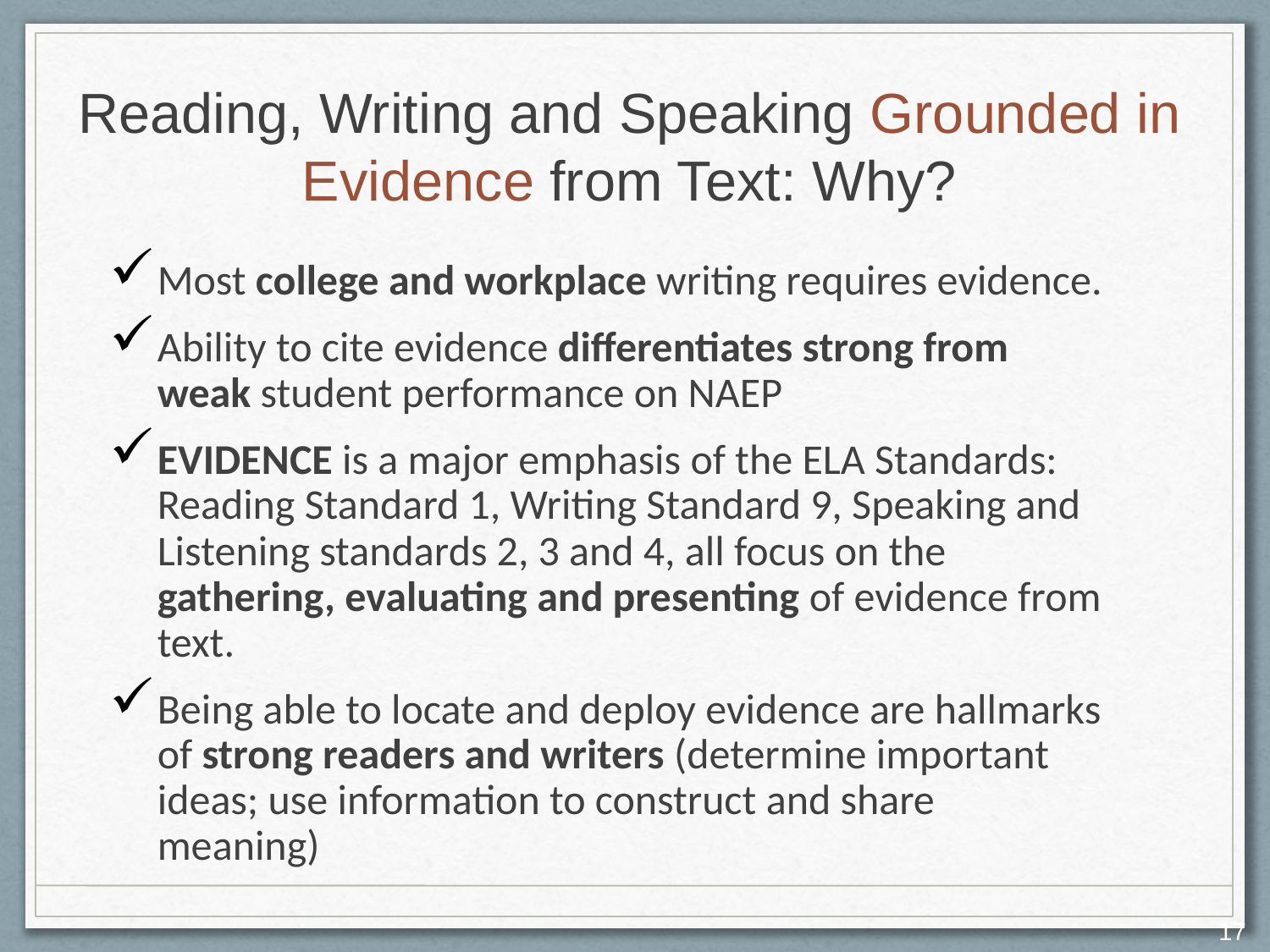

Reading, Writing and Speaking Grounded in Evidence from Text: Why?
Most college and workplace writing requires evidence.
Ability to cite evidence differentiates strong from weak student performance on NAEP
EVIDENCE is a major emphasis of the ELA Standards: Reading Standard 1, Writing Standard 9, Speaking and Listening standards 2, 3 and 4, all focus on the gathering, evaluating and presenting of evidence from text.
Being able to locate and deploy evidence are hallmarks of strong readers and writers (determine important ideas; use information to construct and share meaning)
17